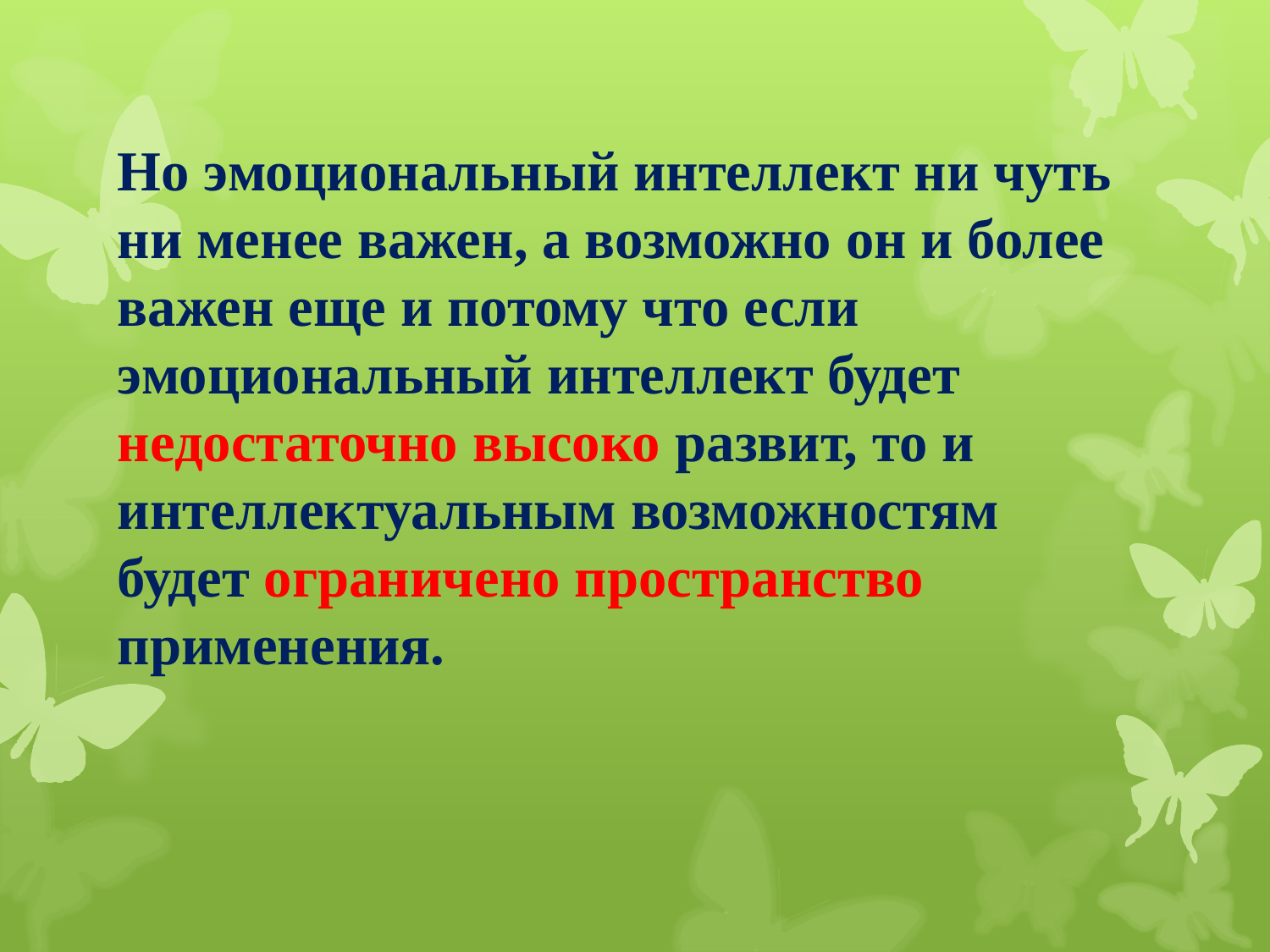

# Но эмоциональный интеллект ни чуть ни менее важен, а возможно он и более важен еще и потому что если эмоциональный интеллект будет недостаточно высоко развит, то и интеллектуальным возможностям будет ограничено пространство применения.